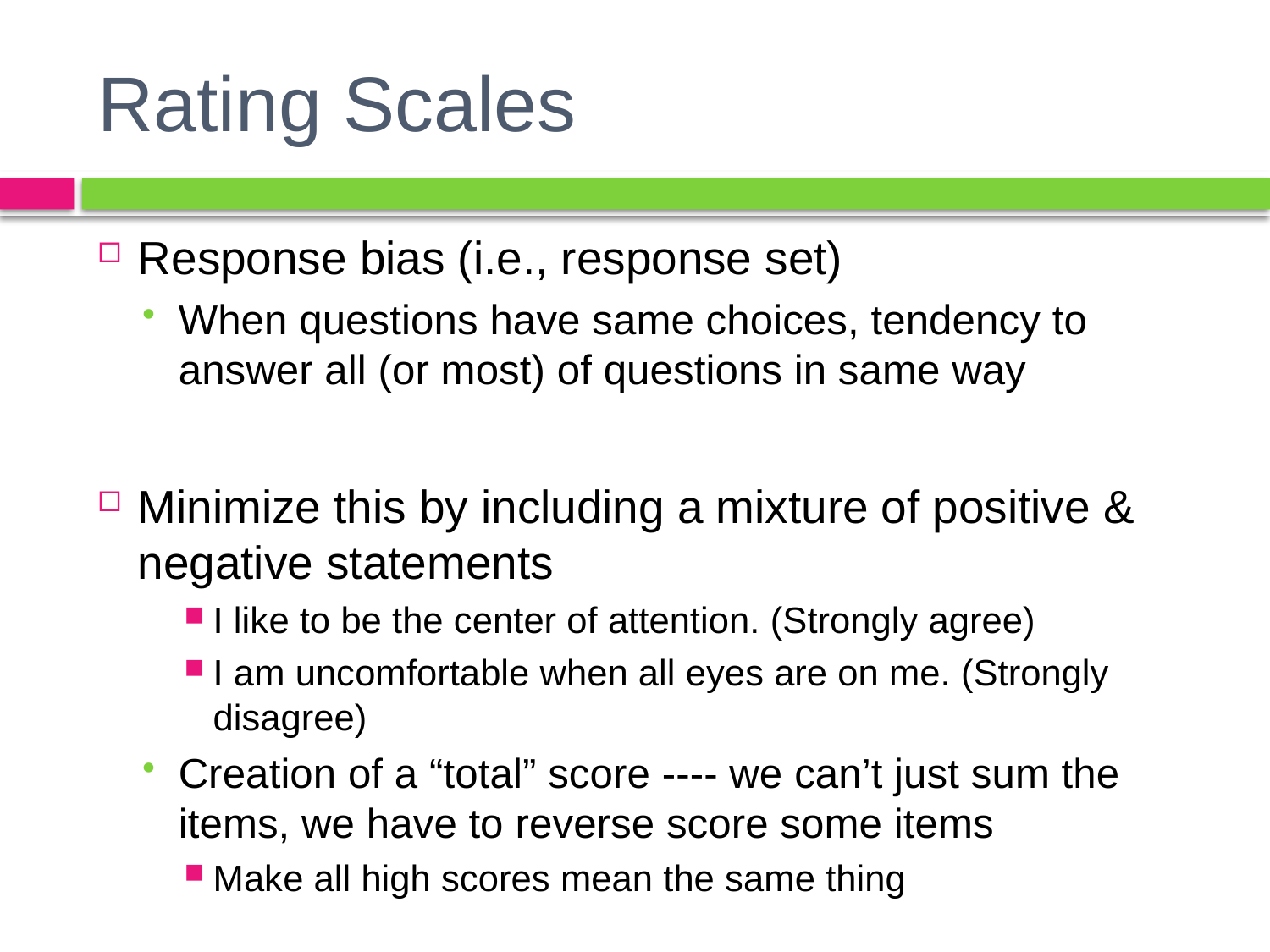

# Rating Scales
Response bias (i.e., response set)
When questions have same choices, tendency to answer all (or most) of questions in same way

Minimize this by including a mixture of positive & negative statements
I like to be the center of attention. (Strongly agree)
I am uncomfortable when all eyes are on me. (Strongly disagree)
Creation of a “total” score ---- we can’t just sum the items, we have to reverse score some items
Make all high scores mean the same thing